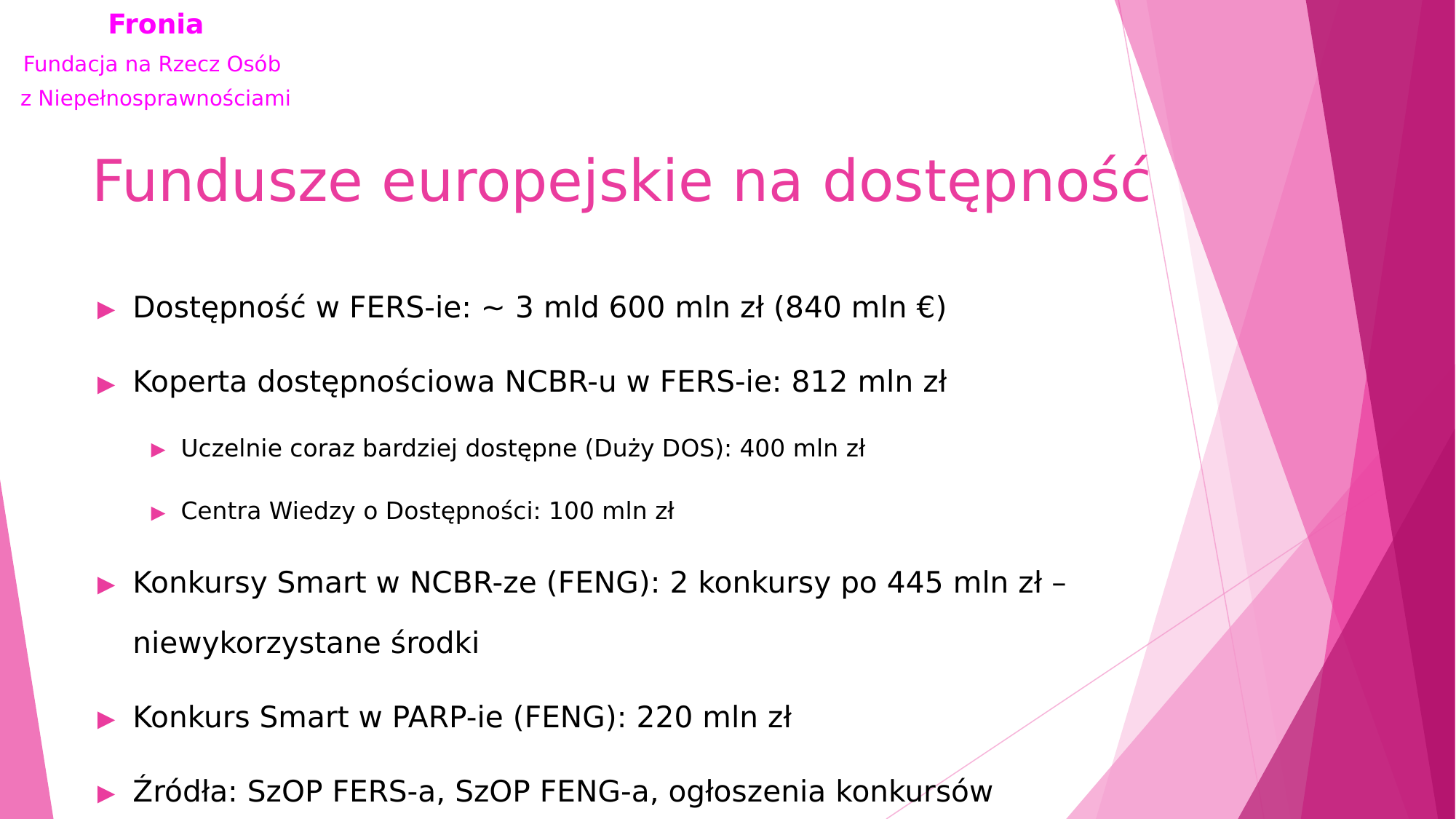

# Fundusze europejskie na dostępność
Dostępność w FERS-ie: ~ 3 mld 600 mln zł (840 mln €)
Koperta dostępnościowa NCBR-u w FERS-ie: 812 mln zł
Uczelnie coraz bardziej dostępne (Duży DOS): 400 mln zł
Centra Wiedzy o Dostępności: 100 mln zł
Konkursy Smart w NCBR-ze (FENG): 2 konkursy po 445 mln zł – niewykorzystane środki
Konkurs Smart w PARP-ie (FENG): 220 mln zł
Źródła: SzOP FERS-a, SzOP FENG-a, ogłoszenia konkursów